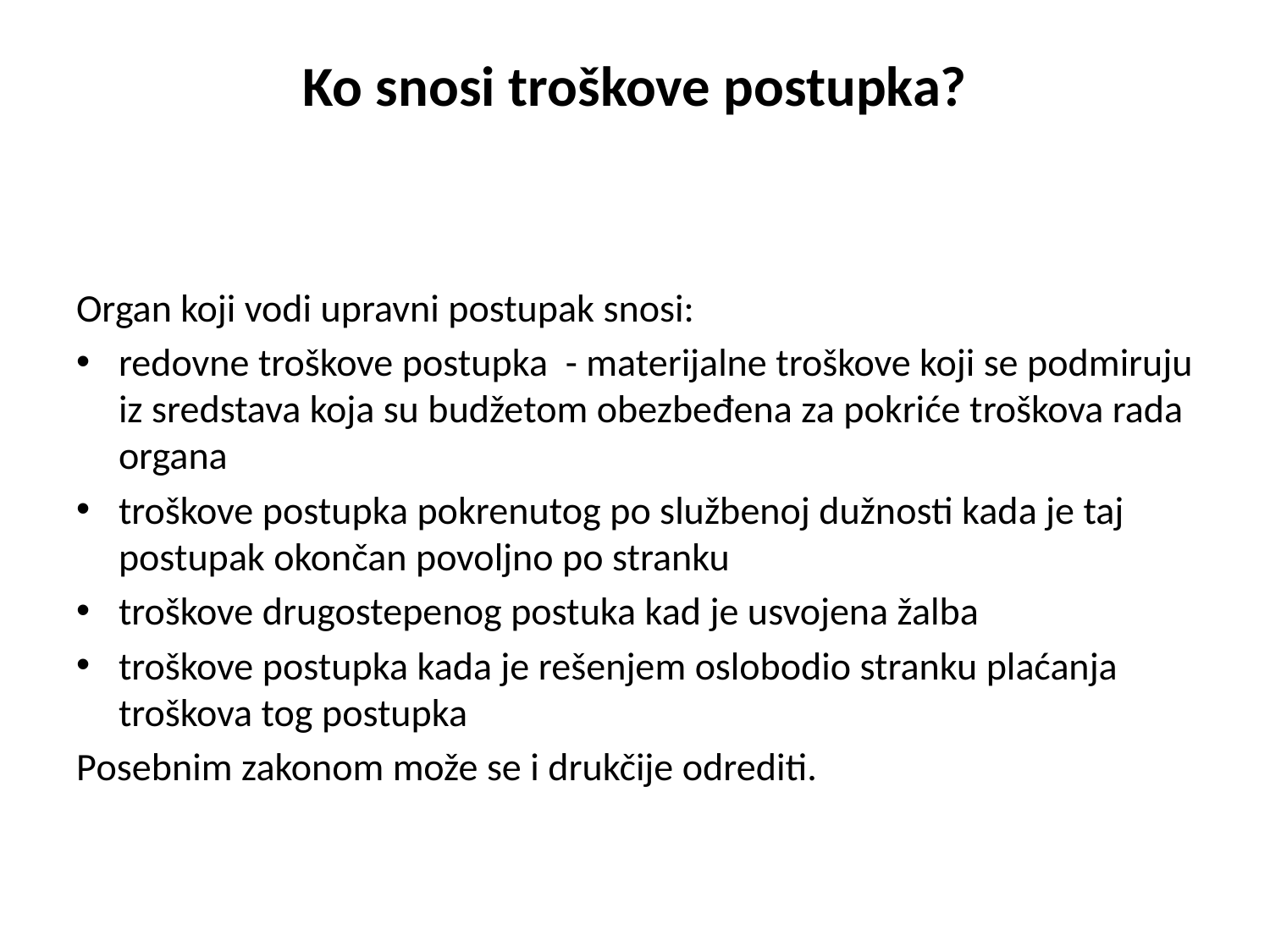

# Ko snosi troškove postupka?

Organ koji vodi upravni postupak snosi:
redovne troškove postupka  - materijalne troškove koji se podmiruju iz sredstava koja su budžetom obezbeđena za pokriće troškova rada organa
troškove postupka pokrenutog po službenoj dužnosti kada je taj postupak okončan povoljno po stranku
troškove drugostepenog postuka kad je usvojena žalba
troškove postupka kada je rešenjem oslobodio stranku plaćanja troškova tog postupka
Posebnim zakonom može se i drukčije odrediti.